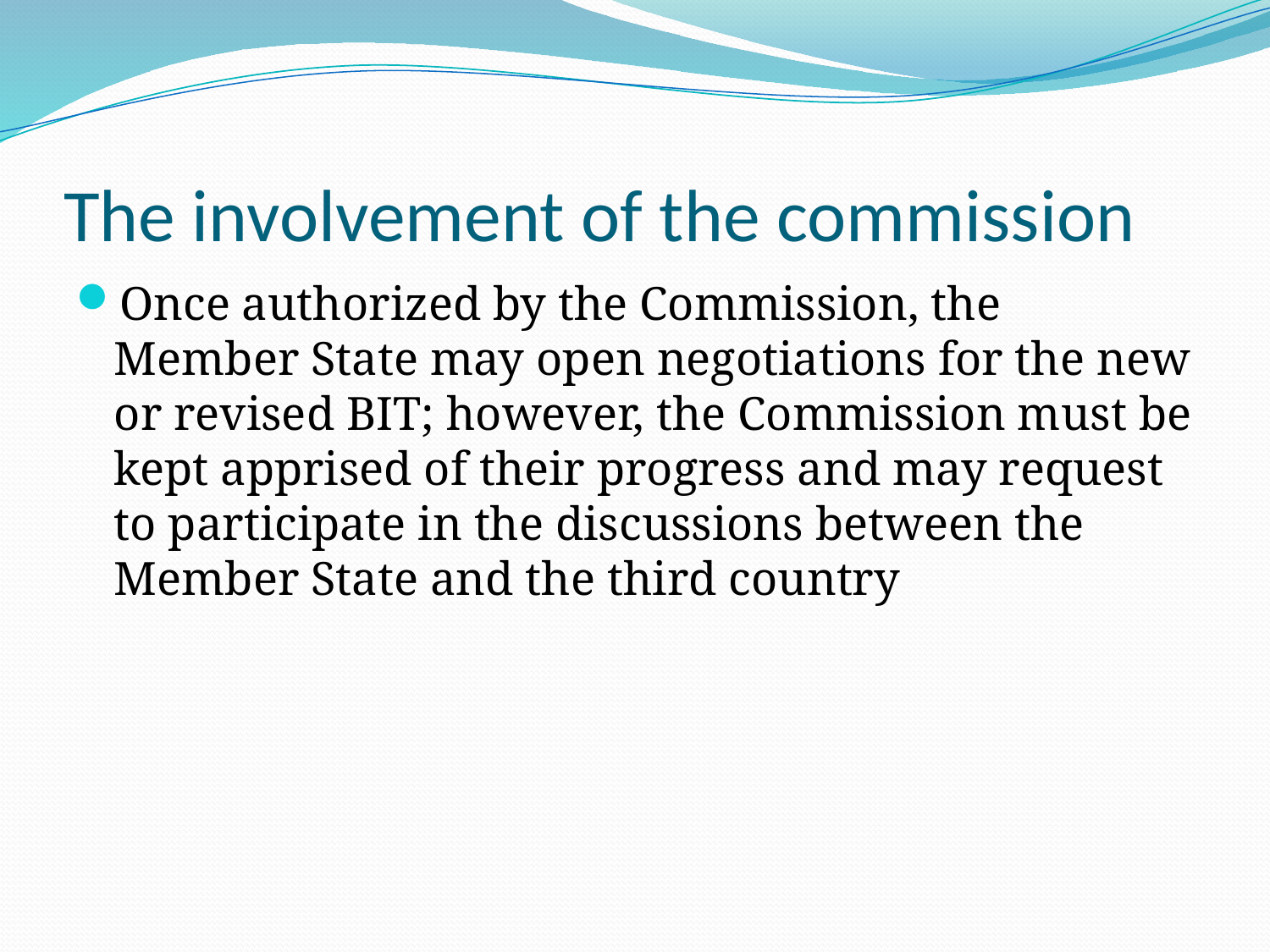

# The involvement of the commission
Once authorized by the Commission, the Member State may open negotiations for the new or revised BIT; however, the Commission must be kept apprised of their progress and may request to participate in the discussions between the Member State and the third country